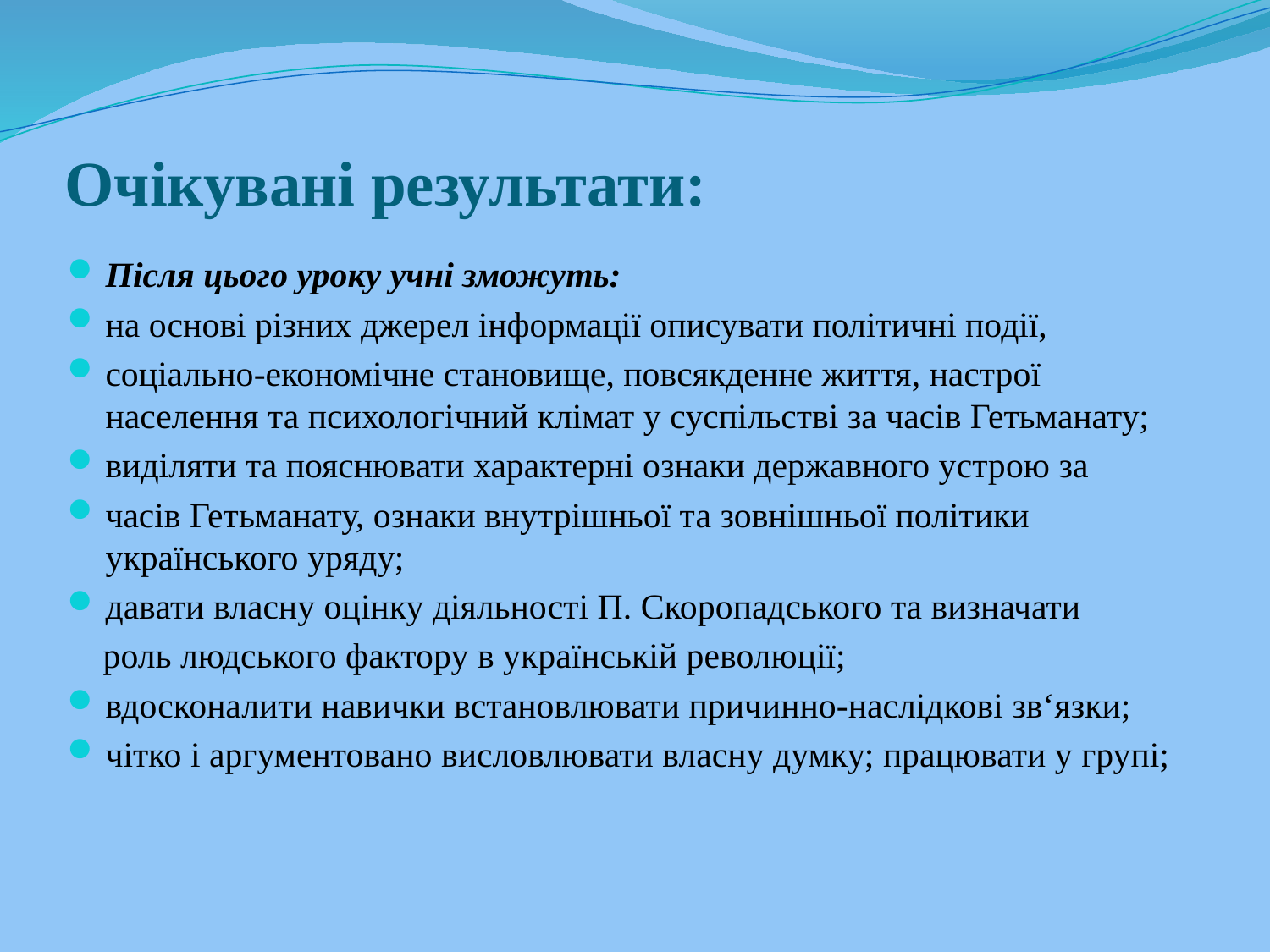

# Очікувані результати:
Після цього уроку учні зможуть:
на основі різних джерел інформації описувати політичні події,
соціально-економічне становище, повсякденне життя, настрої населення та психологічний клімат у суспільстві за часів Гетьманату;
виділяти та пояснювати характерні ознаки державного устрою за
часів Гетьманату, ознаки внутрішньої та зовнішньої політики українського уряду;
давати власну оцінку діяльності П. Скоропадського та визначати
    роль людського фактору в українській революції;
вдосконалити навички встановлювати причинно-наслідкові зв‘язки;
чітко і аргументовано висловлювати власну думку; працювати у групі;